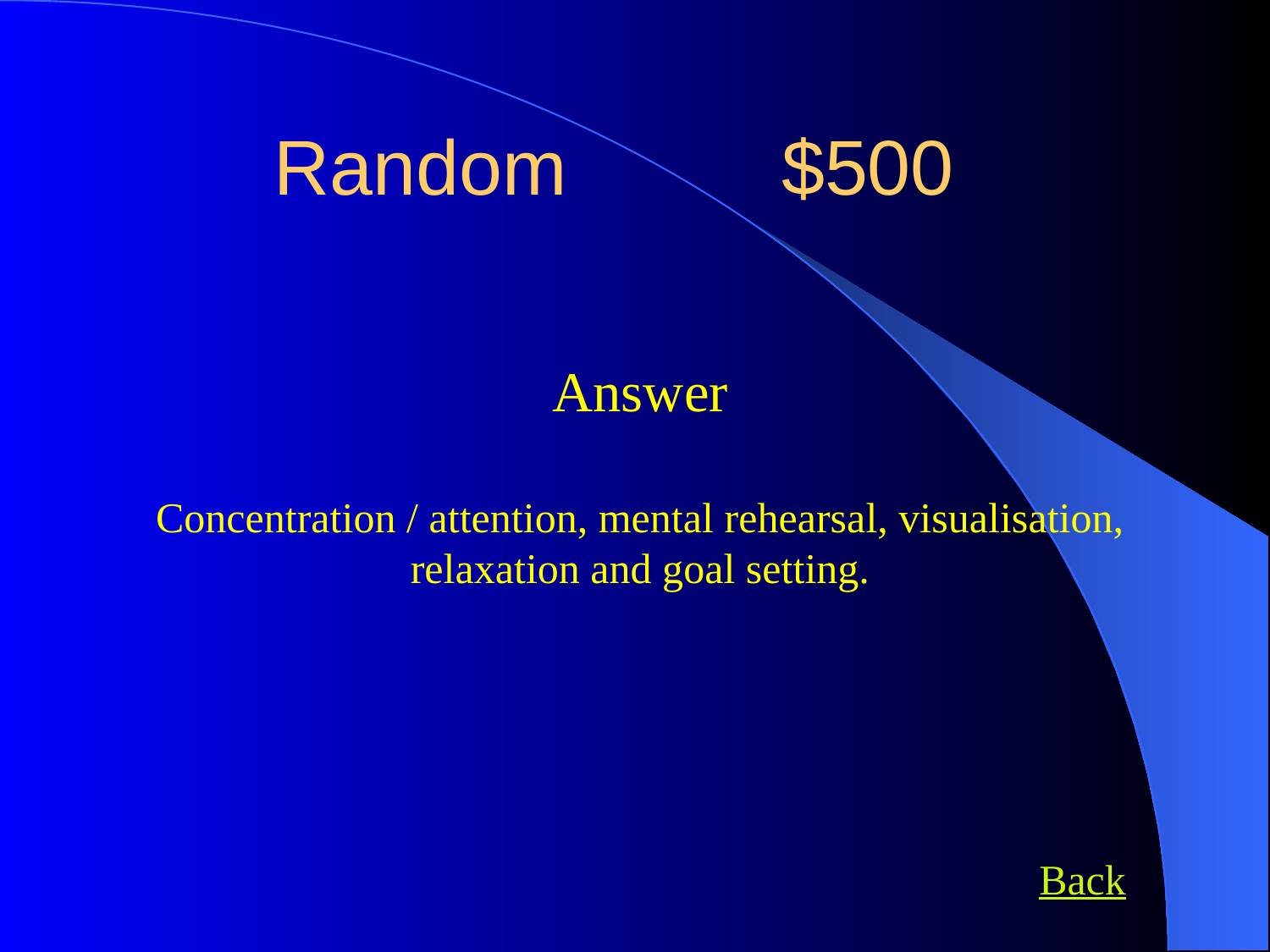

Random 		$500
Answer

Concentration / attention, mental rehearsal, visualisation, relaxation and goal setting.

Back